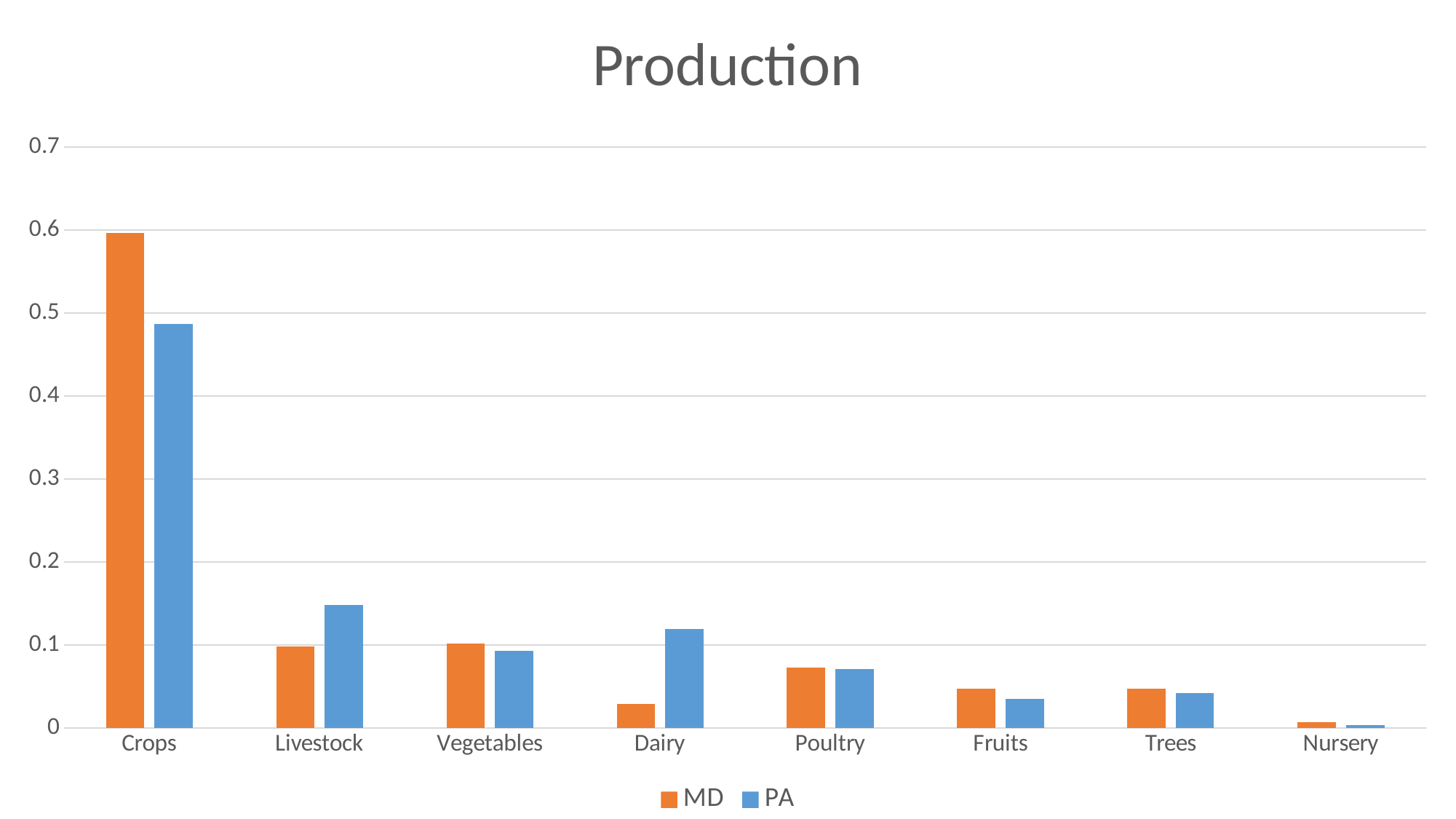

### Chart: Production

| Category | MD | PA |
|---|---|---|
| Crops | 0.5963636363636363 | 0.4870967741935484 |
| Livestock | 0.09818181818181818 | 0.14838709677419354 |
| Vegetables | 0.10181818181818182 | 0.0935483870967742 |
| Dairy | 0.02909090909090909 | 0.11935483870967742 |
| Poultry | 0.07272727272727272 | 0.07096774193548387 |
| Fruits | 0.04727272727272727 | 0.035483870967741936 |
| Trees | 0.04727272727272727 | 0.041935483870967745 |
| Nursery | 0.007272727272727273 | 0.0032258064516129032 |